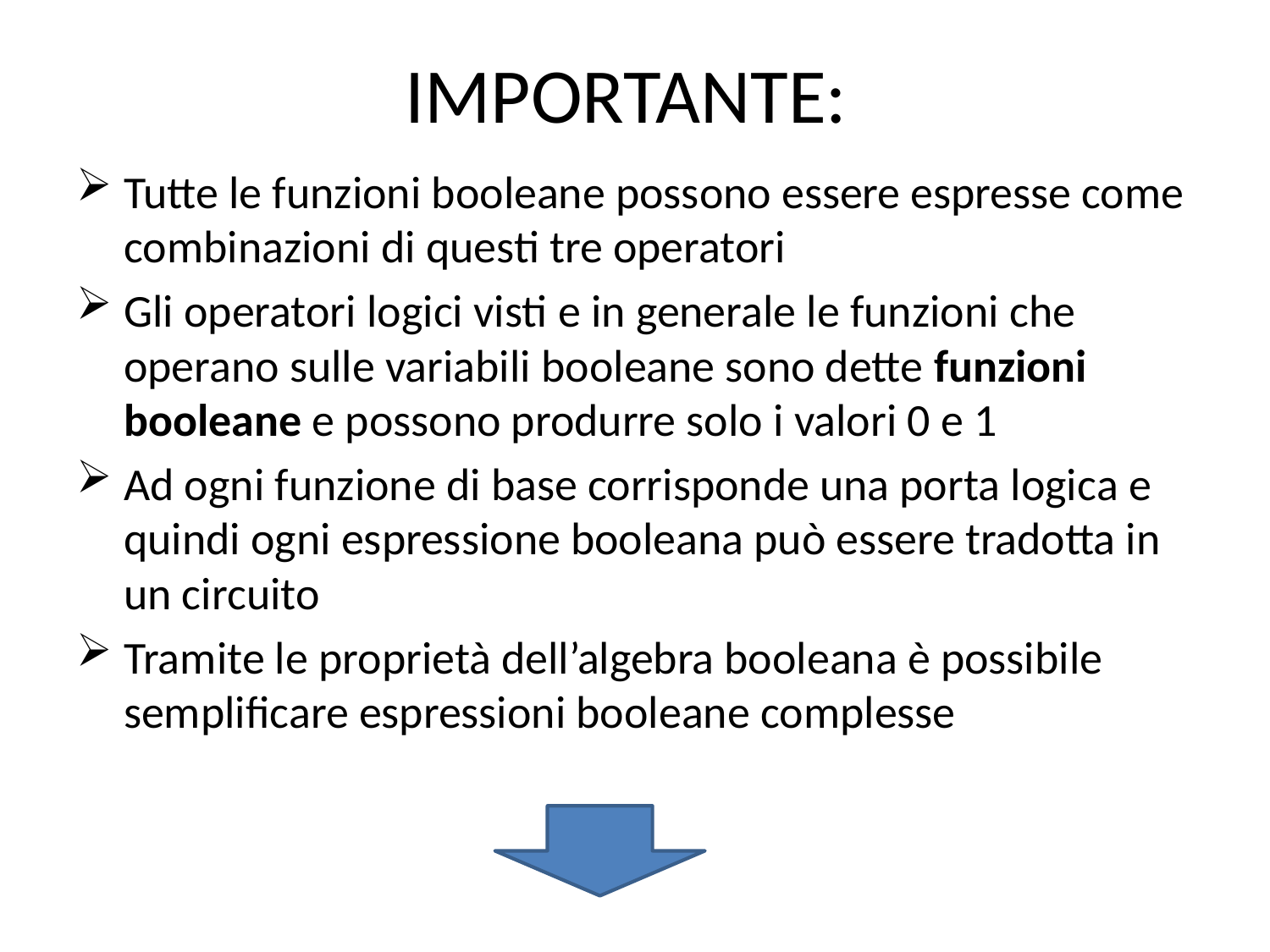

# IMPORTANTE:
Tutte le funzioni booleane possono essere espresse come combinazioni di questi tre operatori
Gli operatori logici visti e in generale le funzioni che operano sulle variabili booleane sono dette funzioni booleane e possono produrre solo i valori 0 e 1
Ad ogni funzione di base corrisponde una porta logica e quindi ogni espressione booleana può essere tradotta in un circuito
Tramite le proprietà dell’algebra booleana è possibile semplificare espressioni booleane complesse